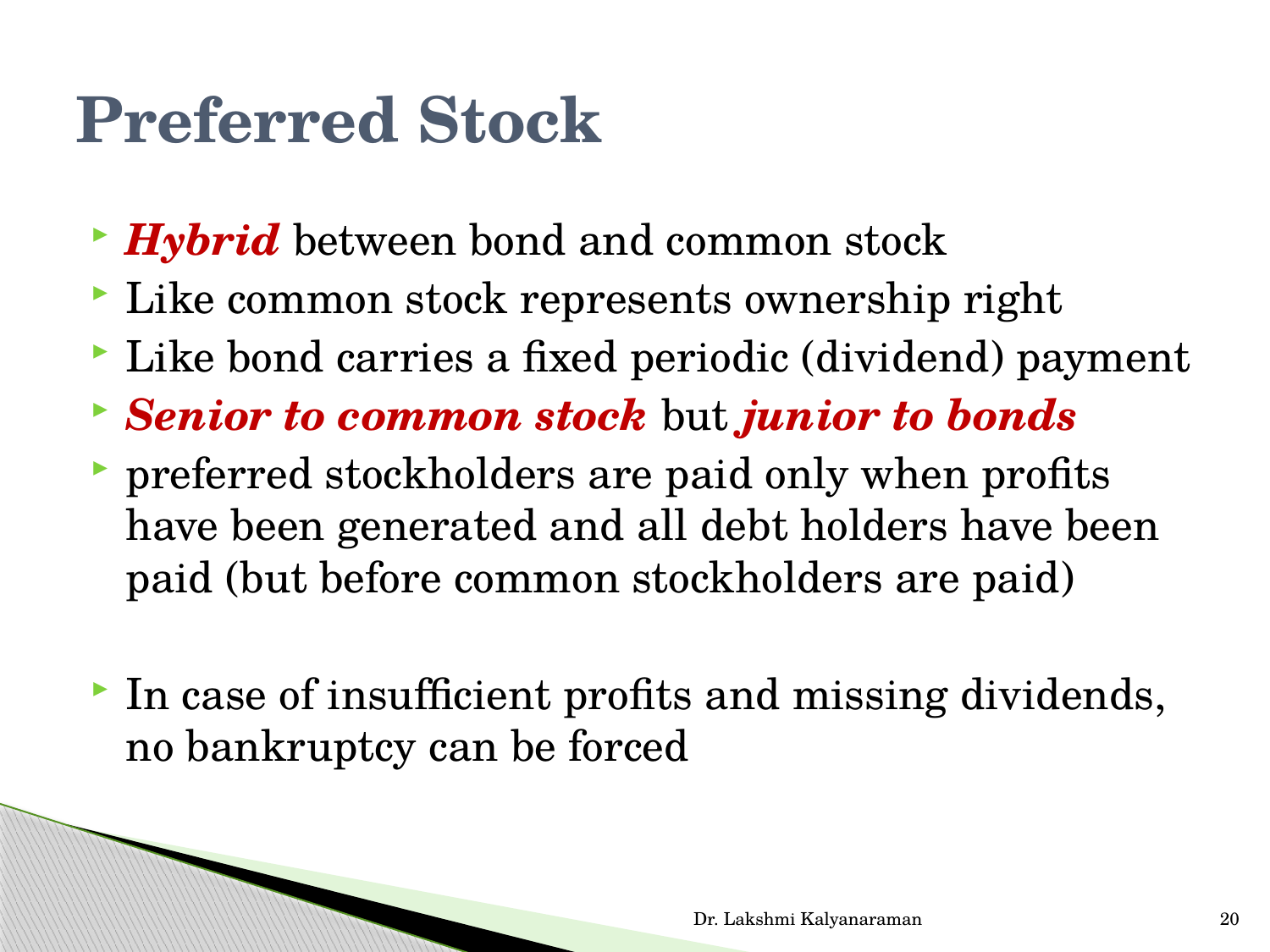

# Preferred Stock
Hybrid between bond and common stock
Like common stock represents ownership right
Like bond carries a fixed periodic (dividend) payment
Senior to common stock but junior to bonds
preferred stockholders are paid only when profits have been generated and all debt holders have been paid (but before common stockholders are paid)

In case of insufficient profits and missing dividends, no bankruptcy can be forced

Dr. Lakshmi Kalyanaraman
20